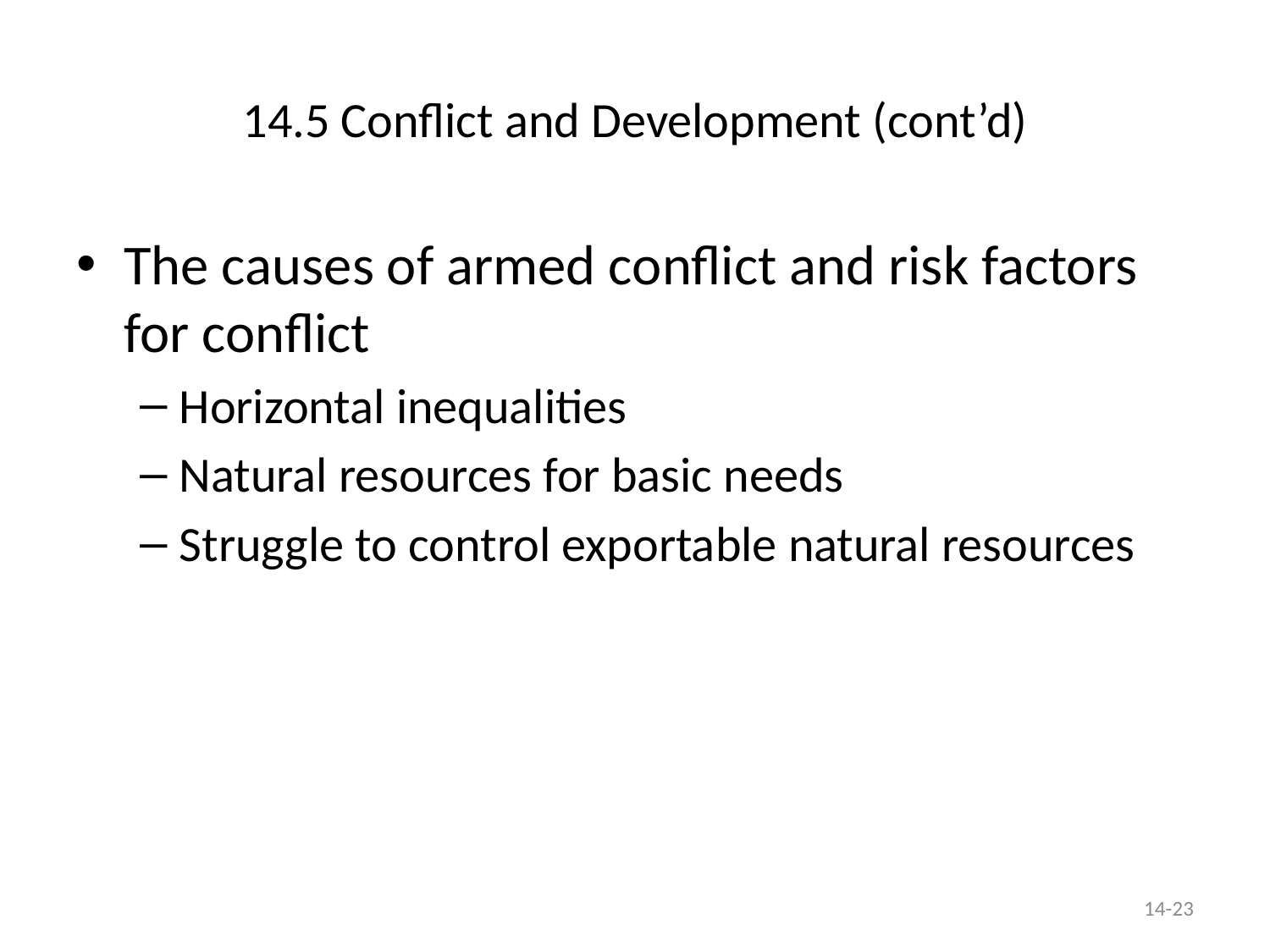

# 14.5 Conflict and Development (cont’d)
The causes of armed conflict and risk factors for conflict
Horizontal inequalities
Natural resources for basic needs
Struggle to control exportable natural resources
14-23